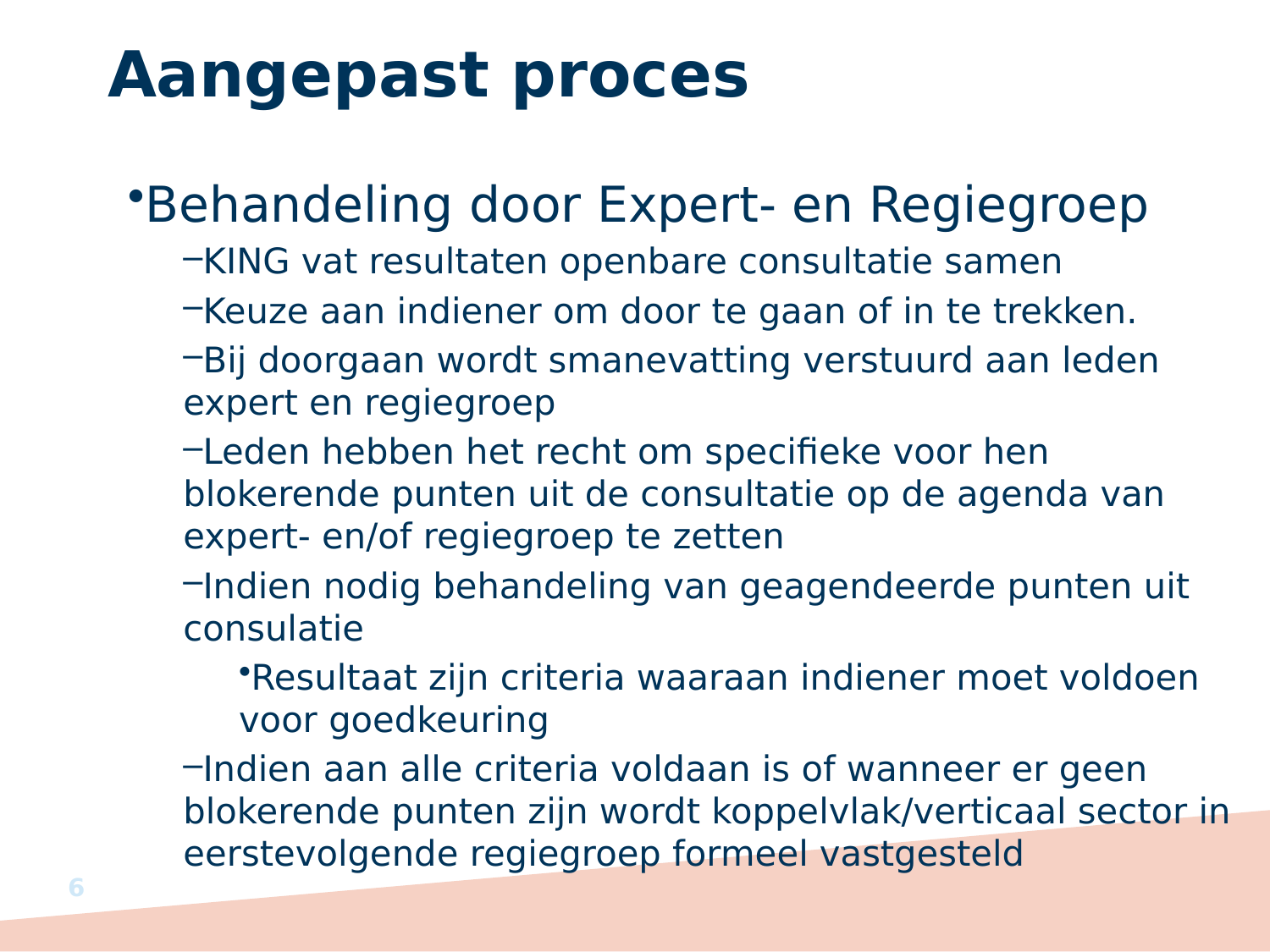

# Aangepast proces
Behandeling door Expert- en Regiegroep
KING vat resultaten openbare consultatie samen
Keuze aan indiener om door te gaan of in te trekken.
Bij doorgaan wordt smanevatting verstuurd aan leden expert en regiegroep
Leden hebben het recht om specifieke voor hen blokerende punten uit de consultatie op de agenda van expert- en/of regiegroep te zetten
Indien nodig behandeling van geagendeerde punten uit consulatie
Resultaat zijn criteria waaraan indiener moet voldoen voor goedkeuring
Indien aan alle criteria voldaan is of wanneer er geen blokerende punten zijn wordt koppelvlak/verticaal sector in eerstevolgende regiegroep formeel vastgesteld
6